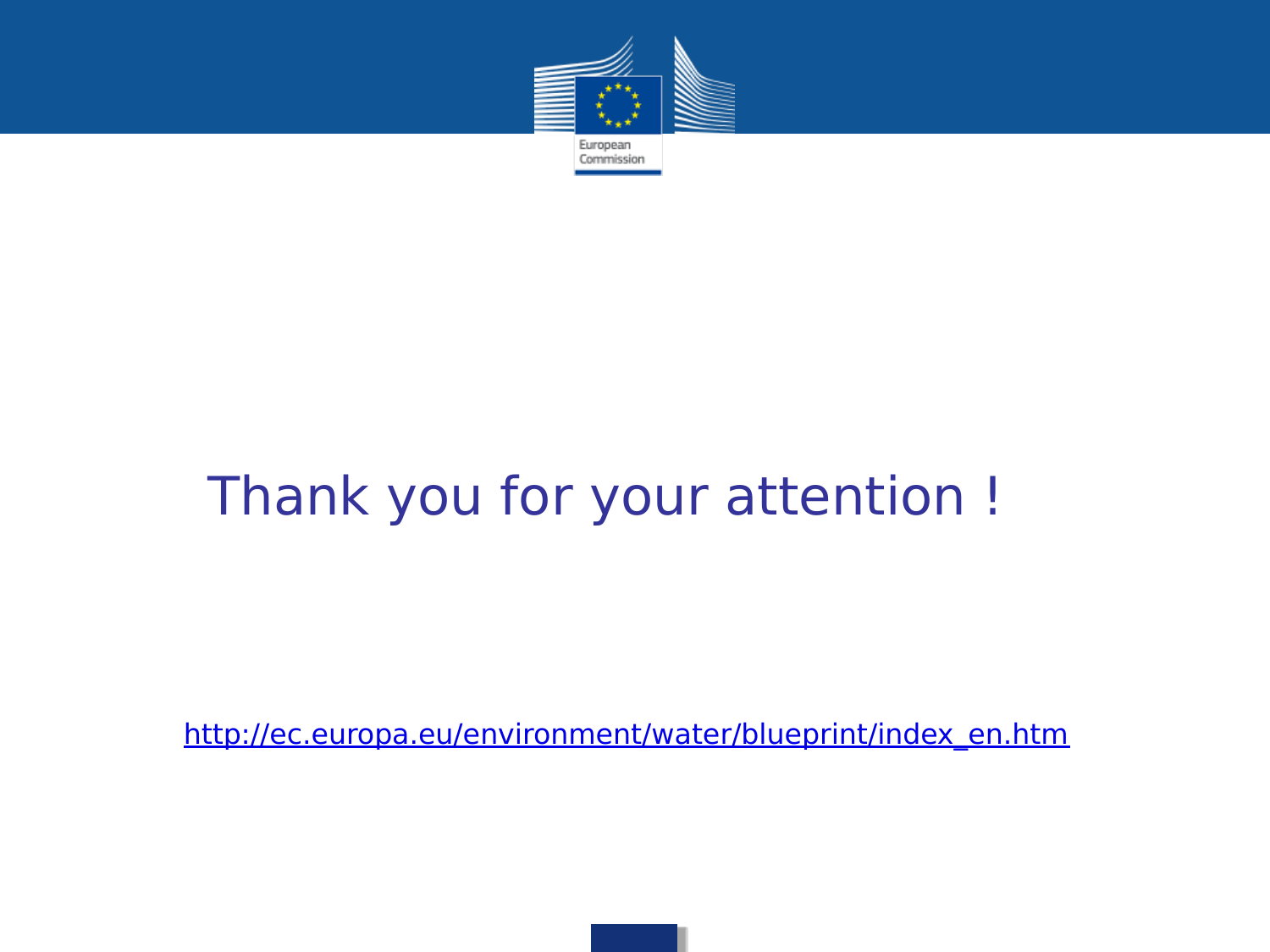

Thank you for your attention !
http://ec.europa.eu/environment/water/blueprint/index_en.htm